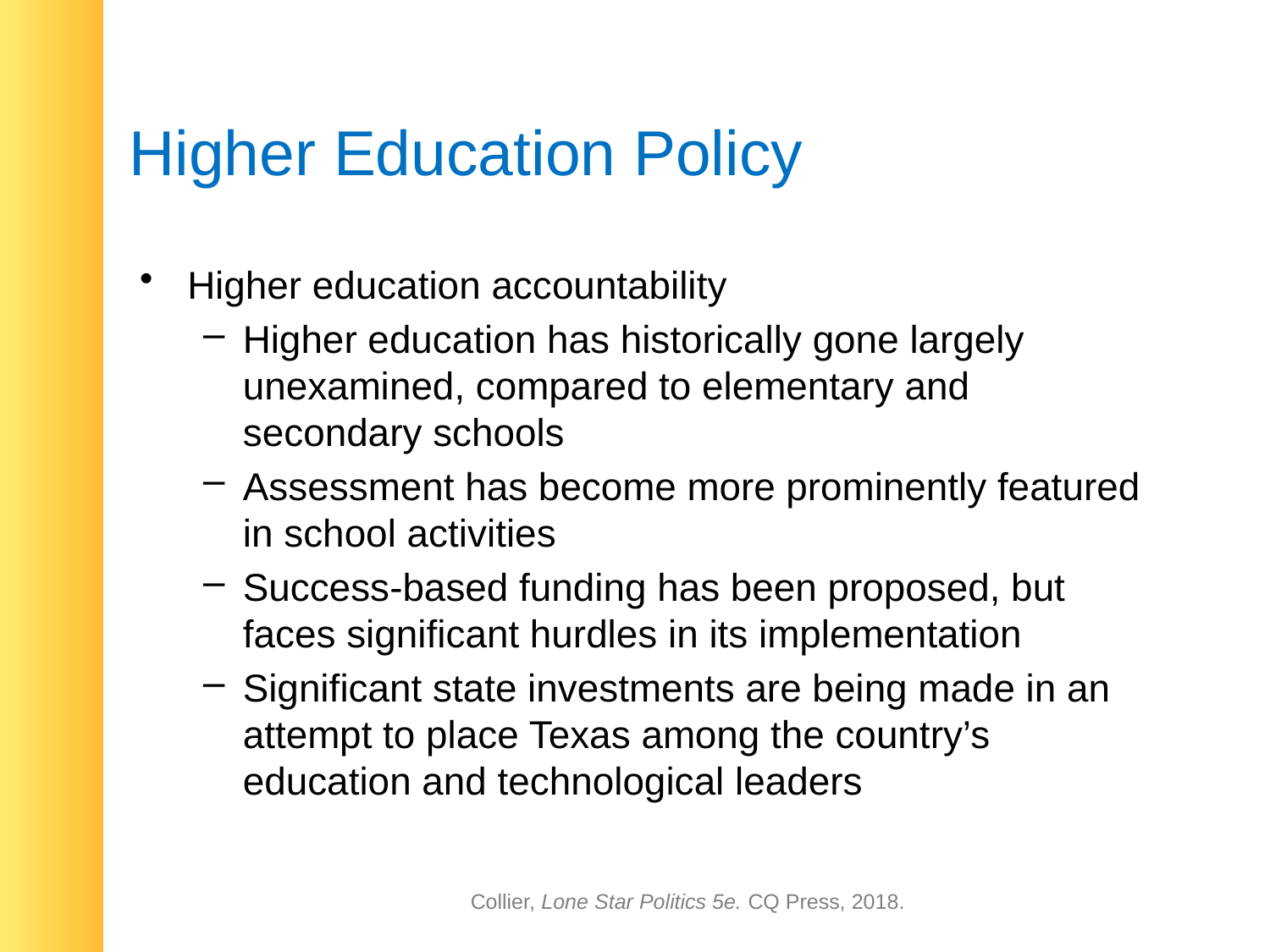

# Higher Education Policy
Higher education accountability
Higher education has historically gone largely unexamined, compared to elementary and secondary schools
Assessment has become more prominently featured in school activities
Success-based funding has been proposed, but faces significant hurdles in its implementation
Significant state investments are being made in an attempt to place Texas among the country’s education and technological leaders
Collier, Lone Star Politics 5e. CQ Press, 2018.